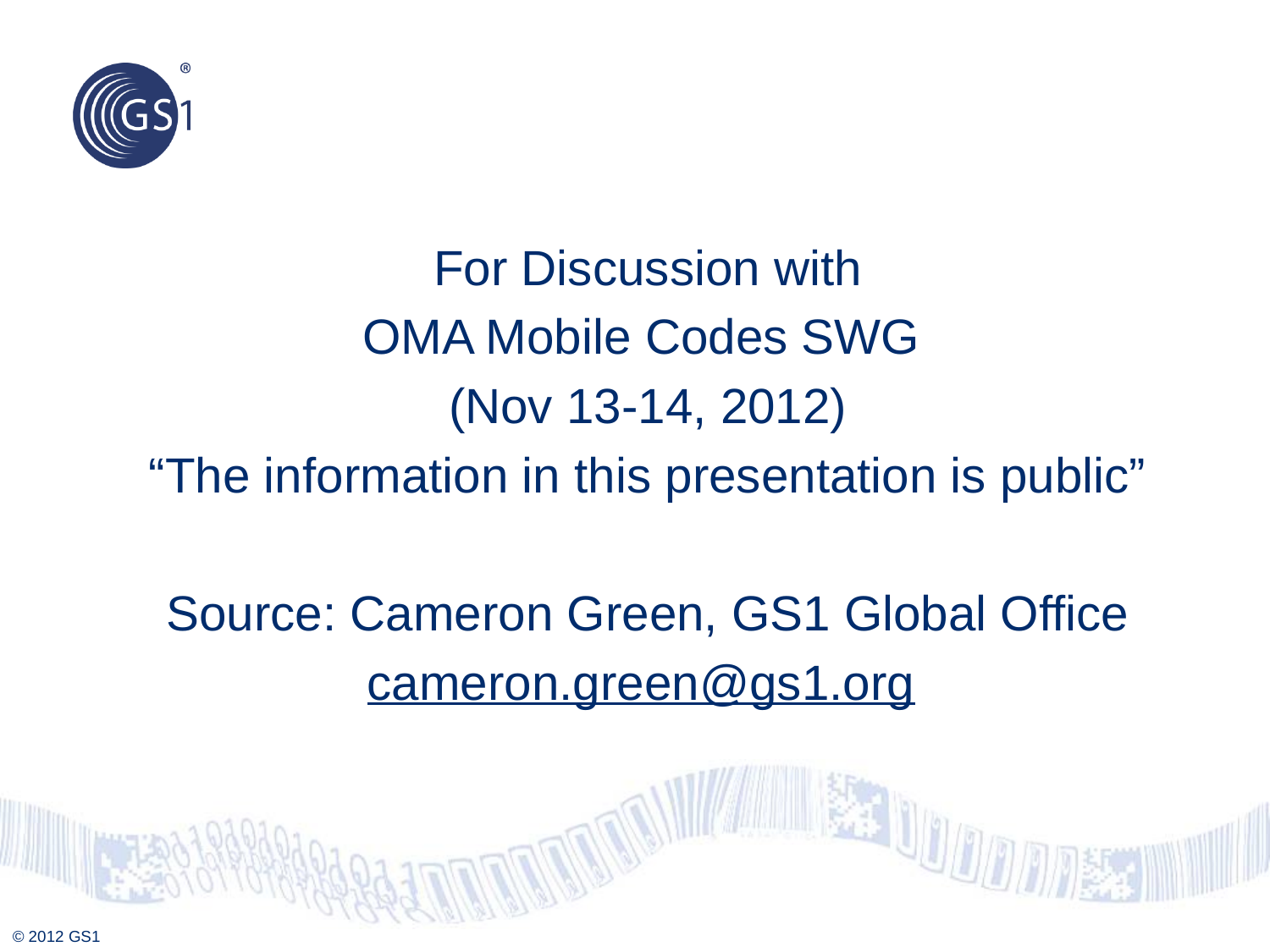

For Discussion with
OMA Mobile Codes SWG
(Nov 13-14, 2012)
“The information in this presentation is public”

Source: Cameron Green, GS1 Global Office
cameron.green@gs1.org